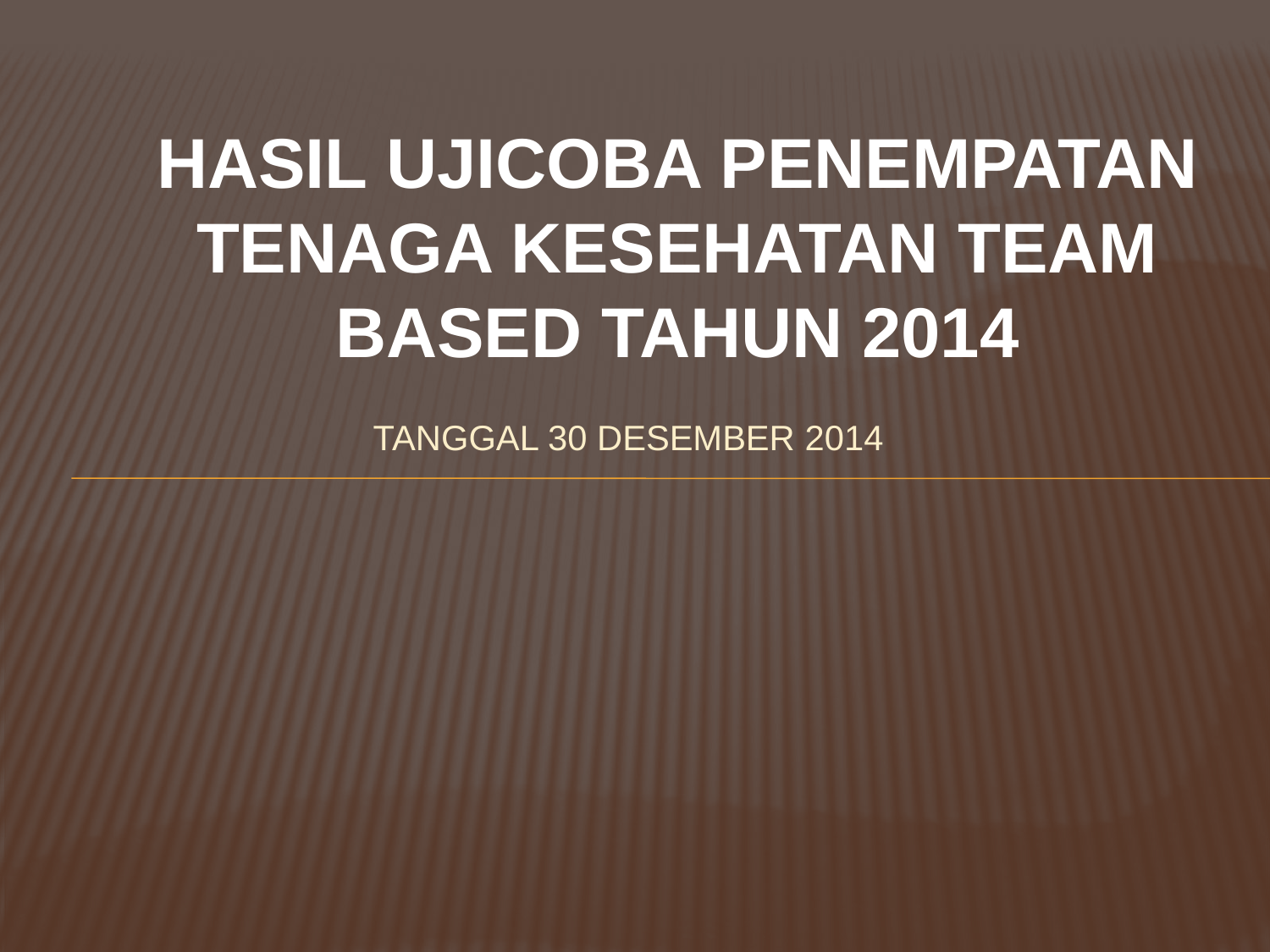

HASIL UJICOBA PENEMPATAN TENAGA KESEHATAN TEAM BASED TAHUN 2014
# Tanggal 30 desember 2014